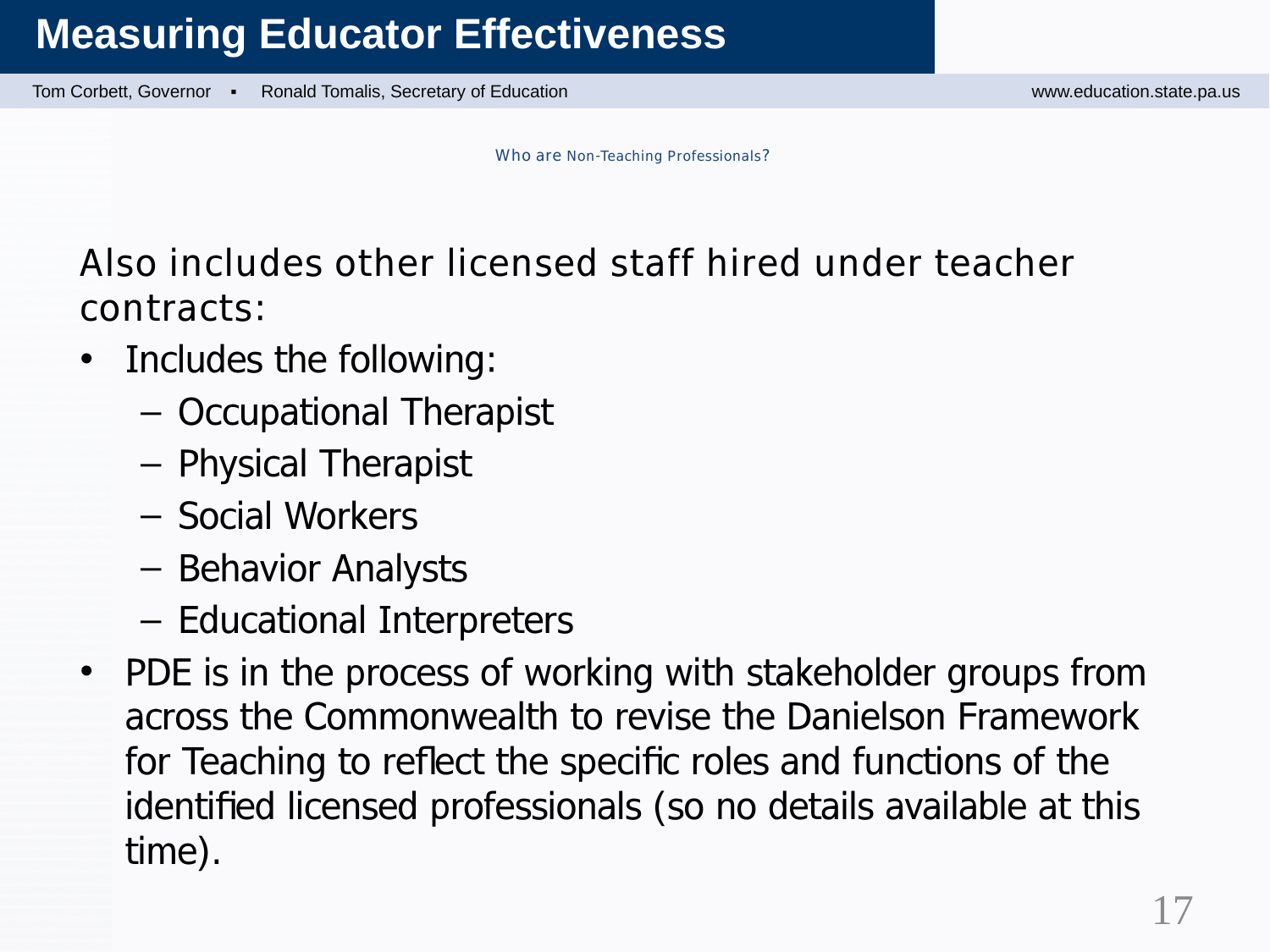

# Who are Non-Teaching Professionals?
Also includes other licensed staff hired under teacher contracts:
Includes the following:
Occupational Therapist
Physical Therapist
Social Workers
Behavior Analysts
Educational Interpreters
PDE is in the process of working with stakeholder groups from across the Commonwealth to revise the Danielson Framework for Teaching to reflect the specific roles and functions of the identified licensed professionals (so no details available at this time).

17